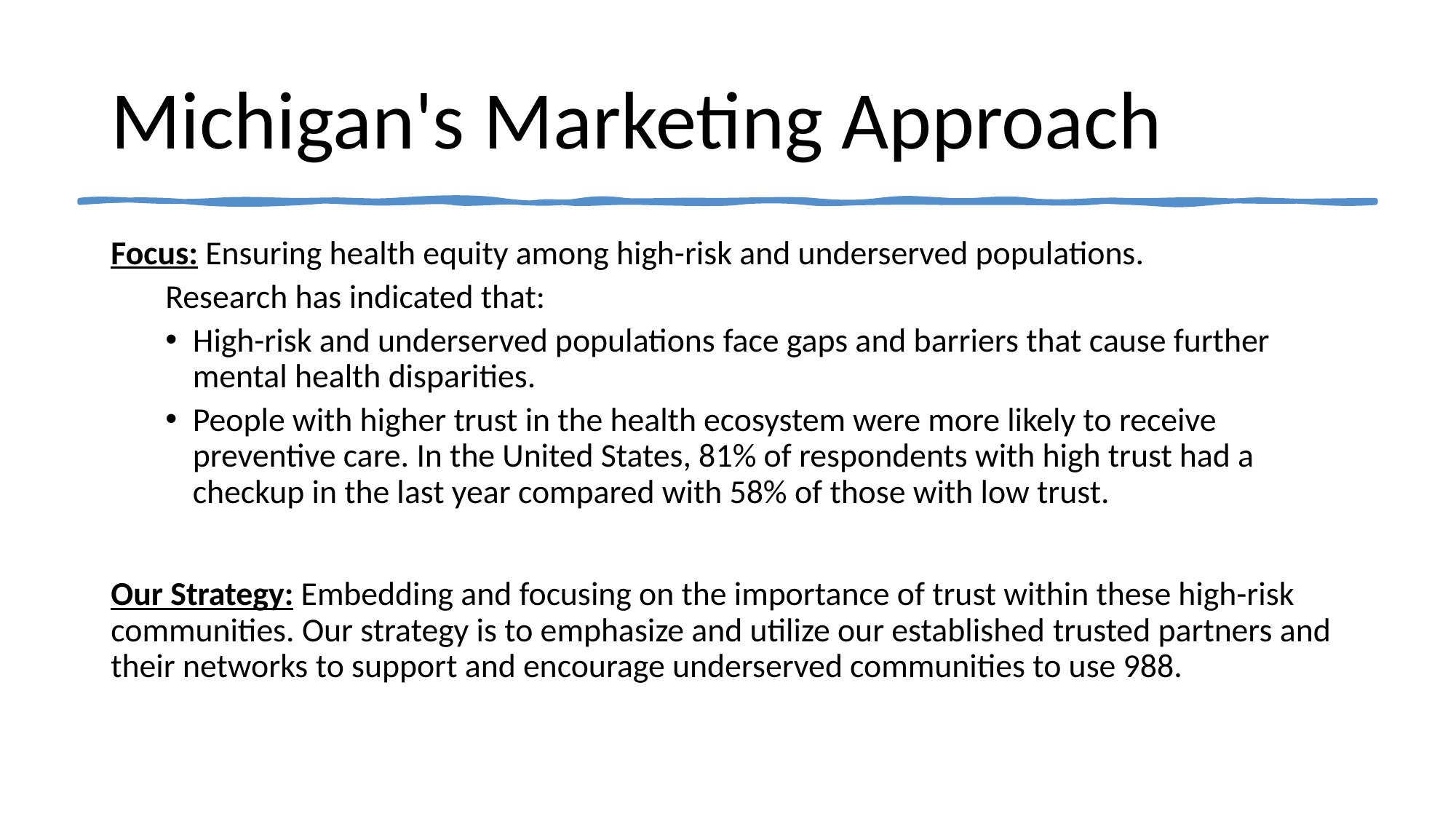

# Michigan's Marketing Approach

Focus: Ensuring health equity among high-risk and underserved populations.
Research has indicated that:
High-risk and underserved populations face gaps and barriers that cause further mental health disparities.
People with higher trust in the health ecosystem were more likely to receive preventive care. In the United States, 81% of respondents with high trust had a checkup in the last year compared with 58% of those with low trust.

Our Strategy: Embedding and focusing on the importance of trust within these high-risk communities. Our strategy is to emphasize and utilize our established trusted partners and their networks to support and encourage underserved communities to use 988.